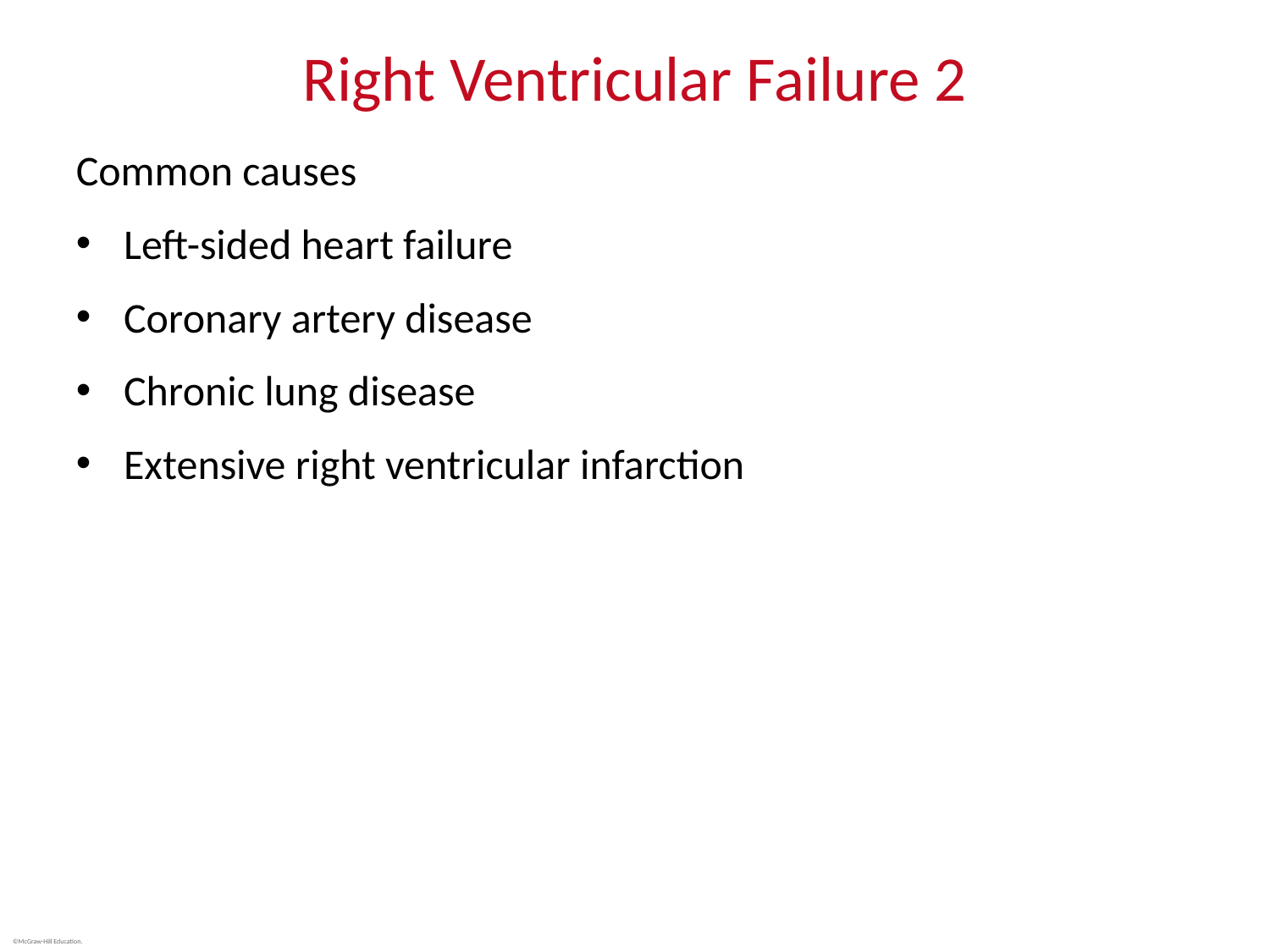

# Right Ventricular Failure 2
Common causes
Left-sided heart failure
Coronary artery disease
Chronic lung disease
Extensive right ventricular infarction